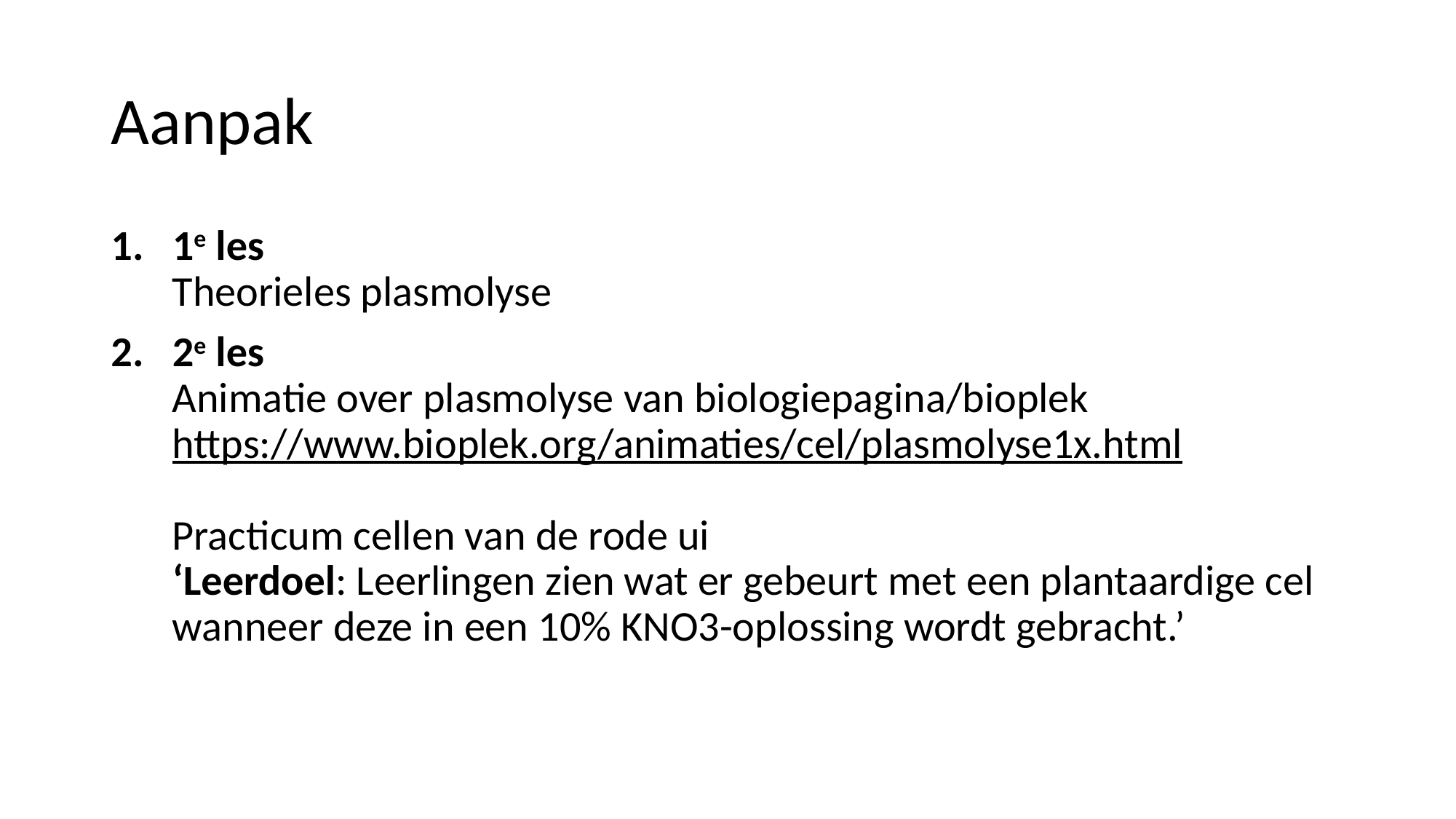

# Aanpak
1e les
Theorieles plasmolyse
2e les
Animatie over plasmolyse van biologiepagina/bioplek 
https://www.bioplek.org/animaties/cel/plasmolyse1x.html
Practicum cellen van de rode ui
‘Leerdoel: Leerlingen zien wat er gebeurt met een plantaardige cel
wanneer deze in een 10% KNO3-oplossing wordt gebracht.’